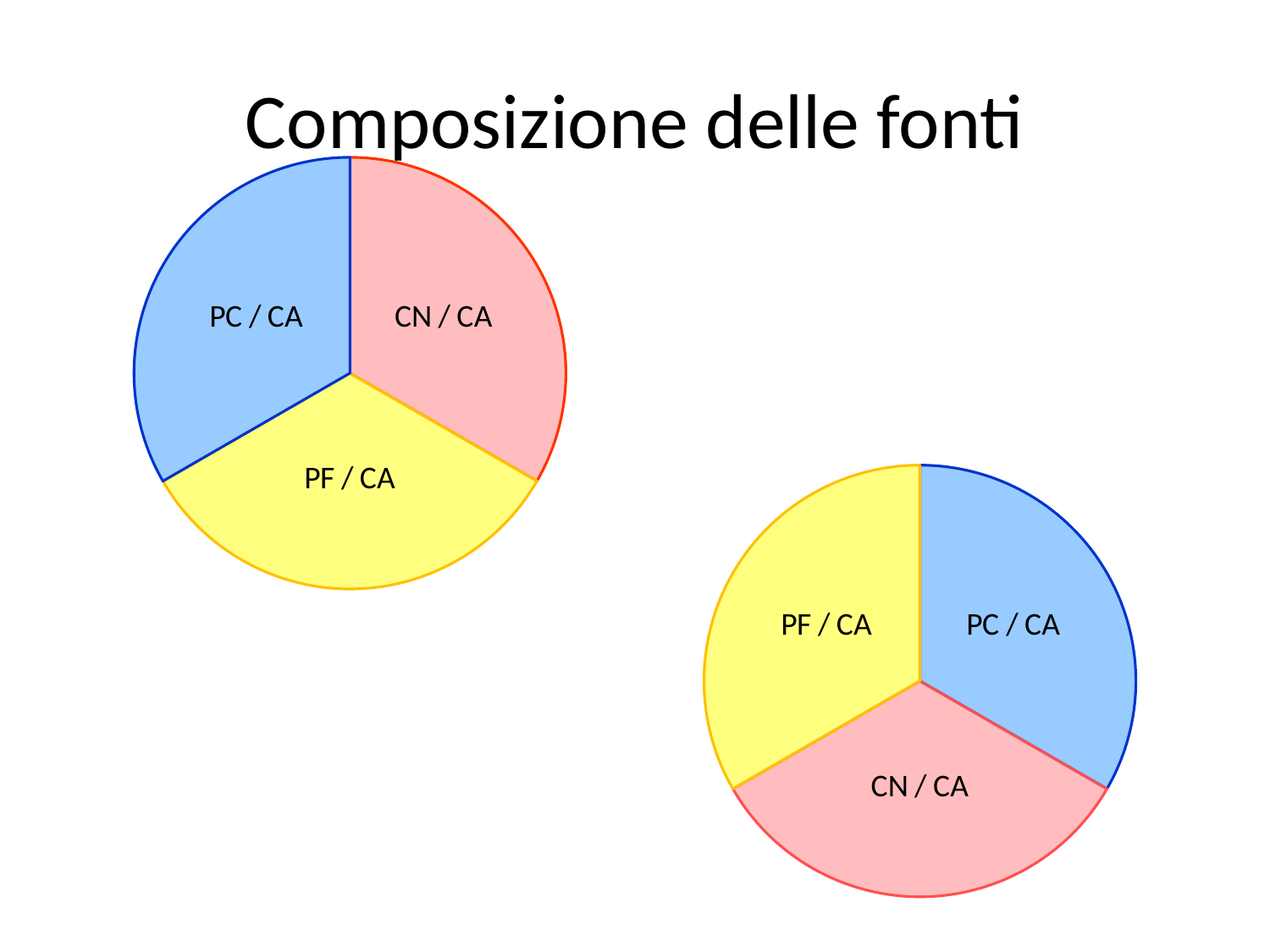

# Composizione delle fonti

[unsupported chart]

[unsupported chart]